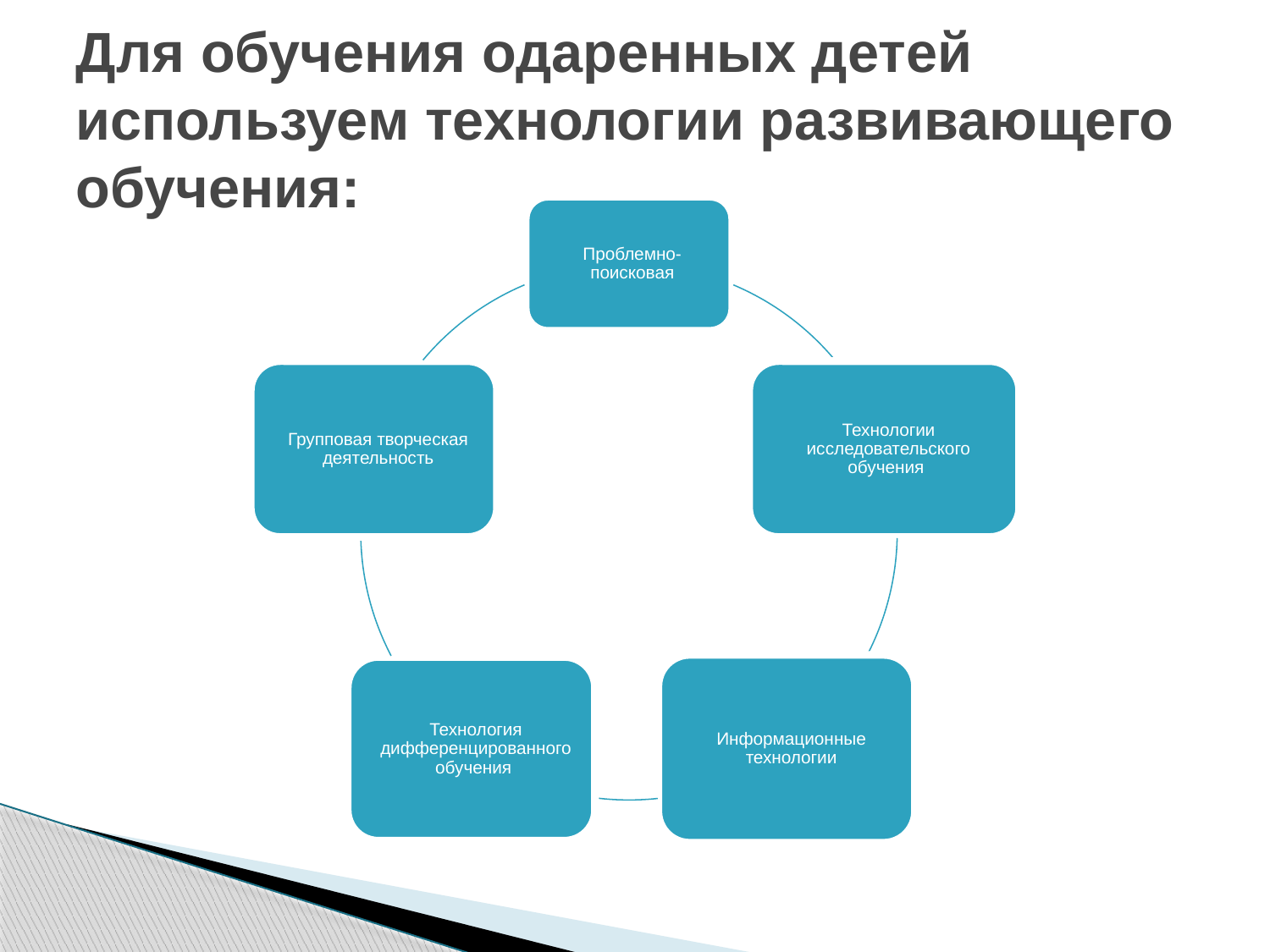

# Для обучения одаренных детей используем технологии развивающего обучения:
Проблемно-поисковая
Технологии исследовательского обучения
Информационные технологии
Технология дифференцированного обучения
Групповая творческая деятельность